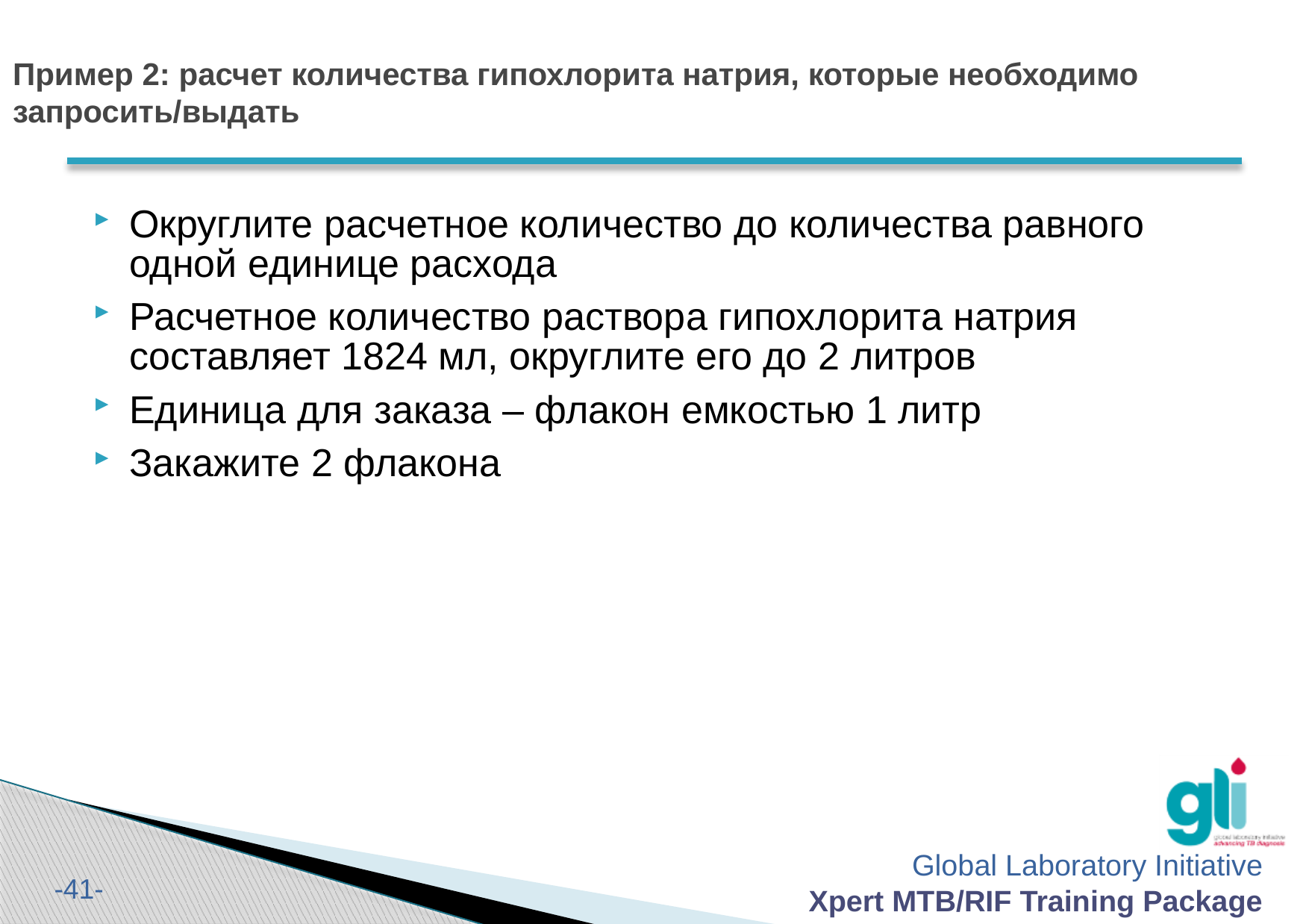

# Пример 2: расчет количества гипохлорита натрия, которые необходимо запросить/выдать
Округлите расчетное количество до количества равного одной единице расхода
Расчетное количество раствора гипохлорита натрия составляет 1824 мл, округлите его до 2 литров
Единица для заказа – флакон емкостью 1 литр
Закажите 2 флакона